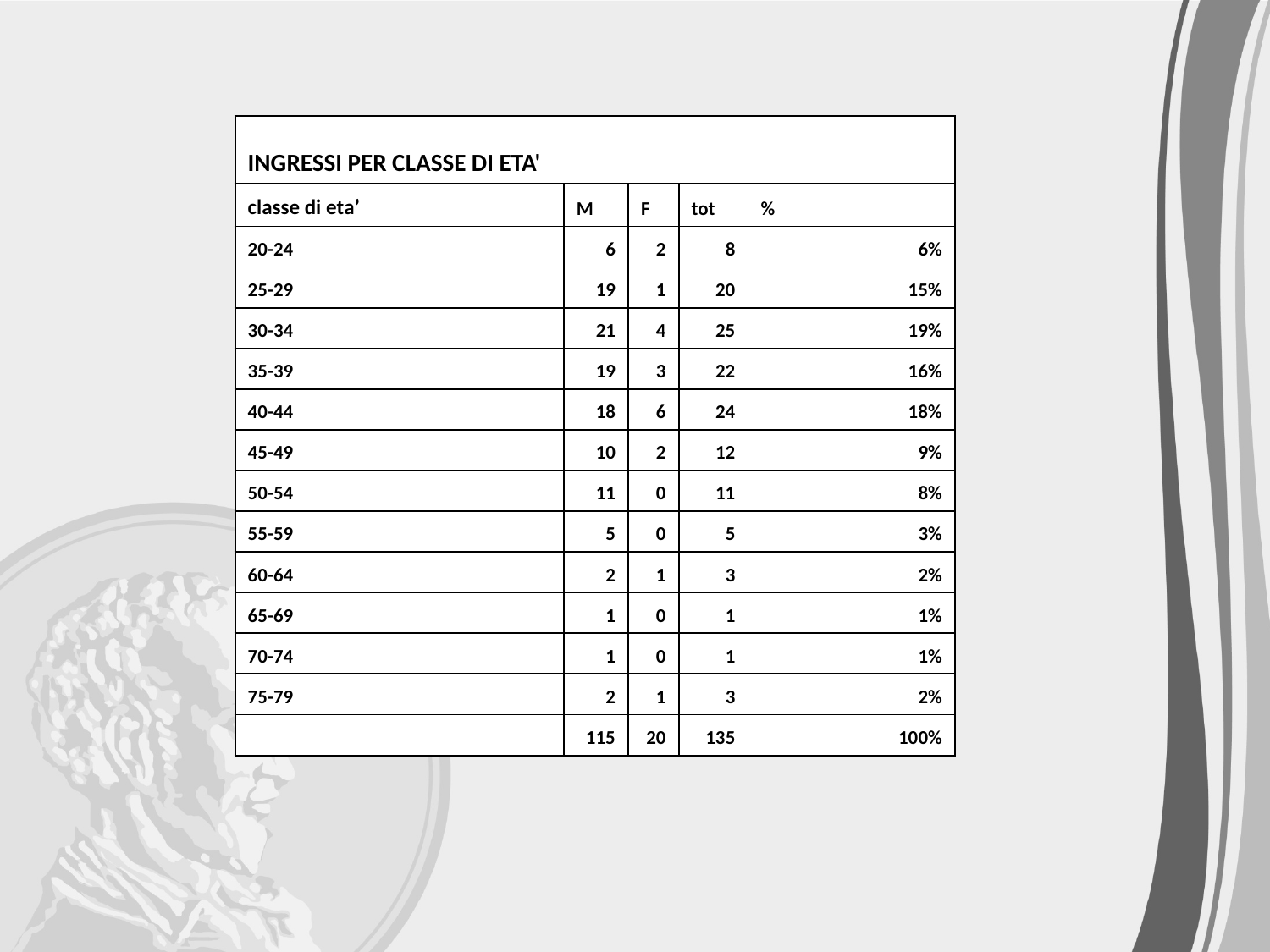

| INGRESSI PER CLASSE DI ETA' |  |  |  |  |
| --- | --- | --- | --- | --- |
| classe di eta’ | M | F | tot | % |
| 20-24 | 6 | 2 | 8 | 6% |
| 25-29 | 19 | 1 | 20 | 15% |
| 30-34 | 21 | 4 | 25 | 19% |
| 35-39 | 19 | 3 | 22 | 16% |
| 40-44 | 18 | 6 | 24 | 18% |
| 45-49 | 10 | 2 | 12 | 9% |
| 50-54 | 11 | 0 | 11 | 8% |
| 55-59 | 5 | 0 | 5 | 3% |
| 60-64 | 2 | 1 | 3 | 2% |
| 65-69 | 1 | 0 | 1 | 1% |
| 70-74 | 1 | 0 | 1 | 1% |
| 75-79 | 2 | 1 | 3 | 2% |
|  | 115 | 20 | 135 | 100% |